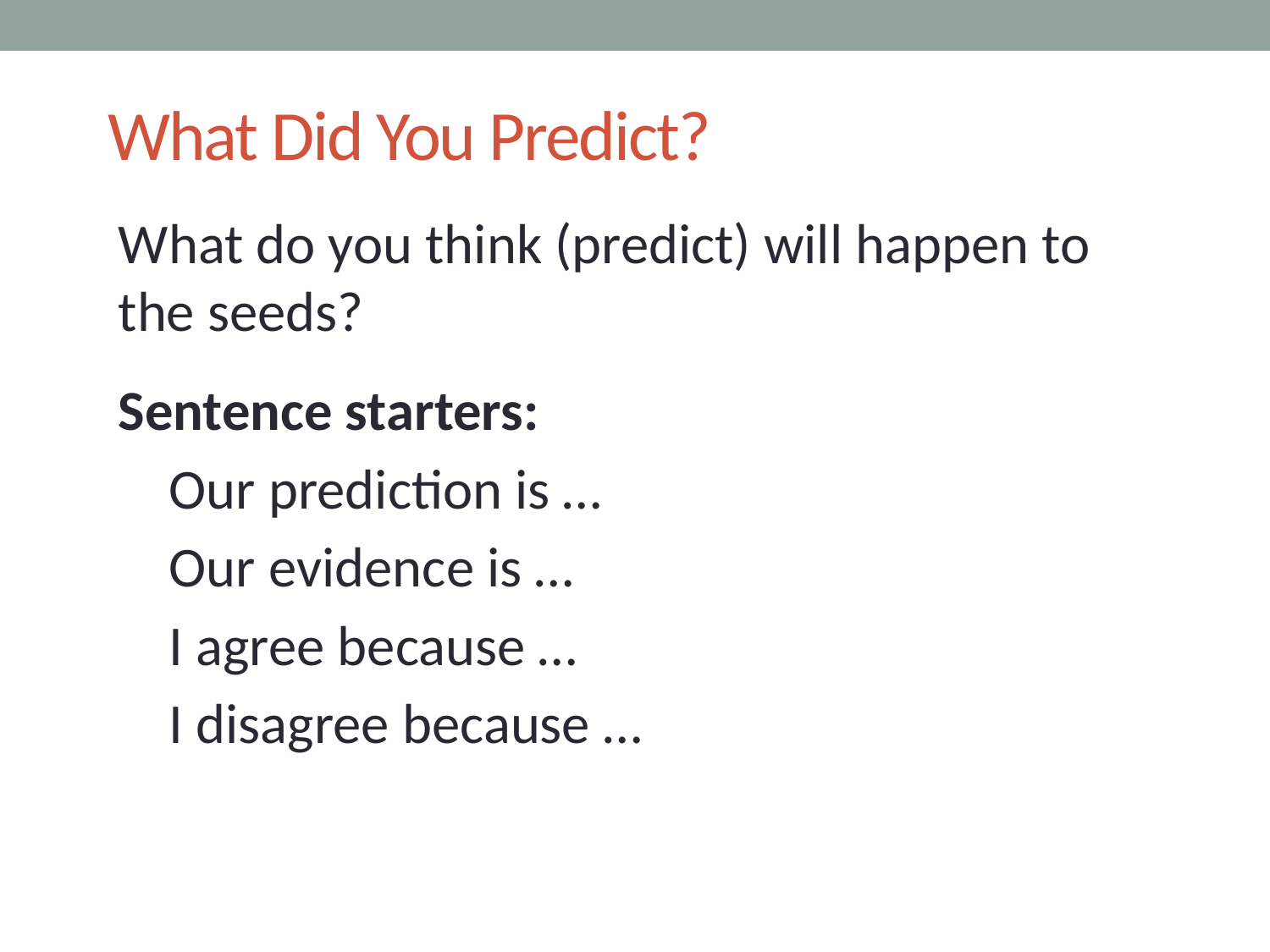

# What Did You Predict?
What do you think (predict) will happen to the seeds?
Sentence starters:
Our prediction is …
Our evidence is …
I agree because …
I disagree because …